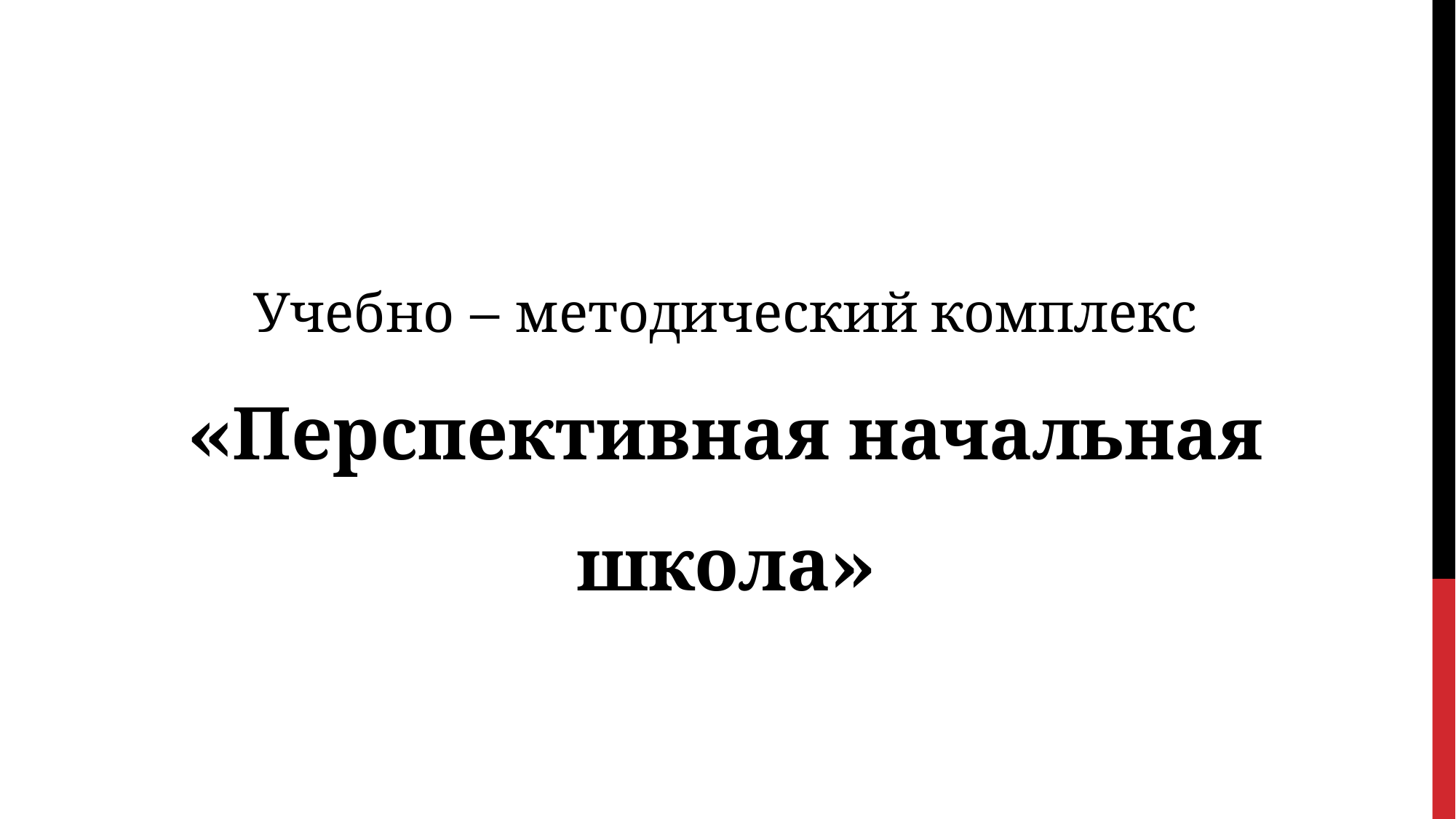

Учебно – методический комплекс
«Перспективная начальная школа»